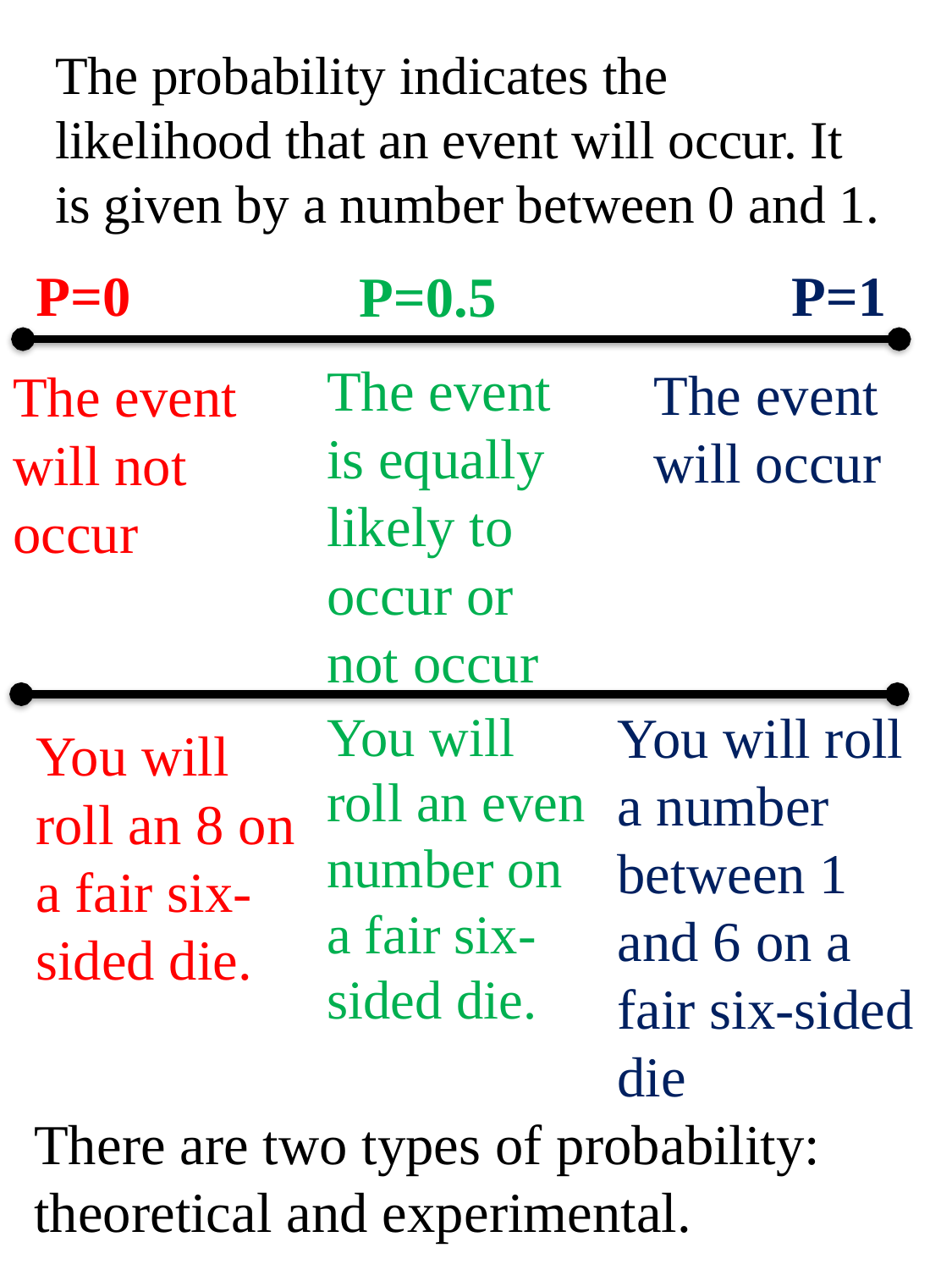

# The probability indicates the likelihood that an event will occur. It is given by a number between 0 and 1.
P=0
P=0.5
P=1
The event is equally likely to occur or  not occur
The event will occur

The event will not occur
You will roll an even number on a fair six-sided die.
You will roll a number between 1 and 6 on a fair six-sided die
You will roll an 8 on a fair six-sided die.
There are two types of probability: theoretical and experimental.